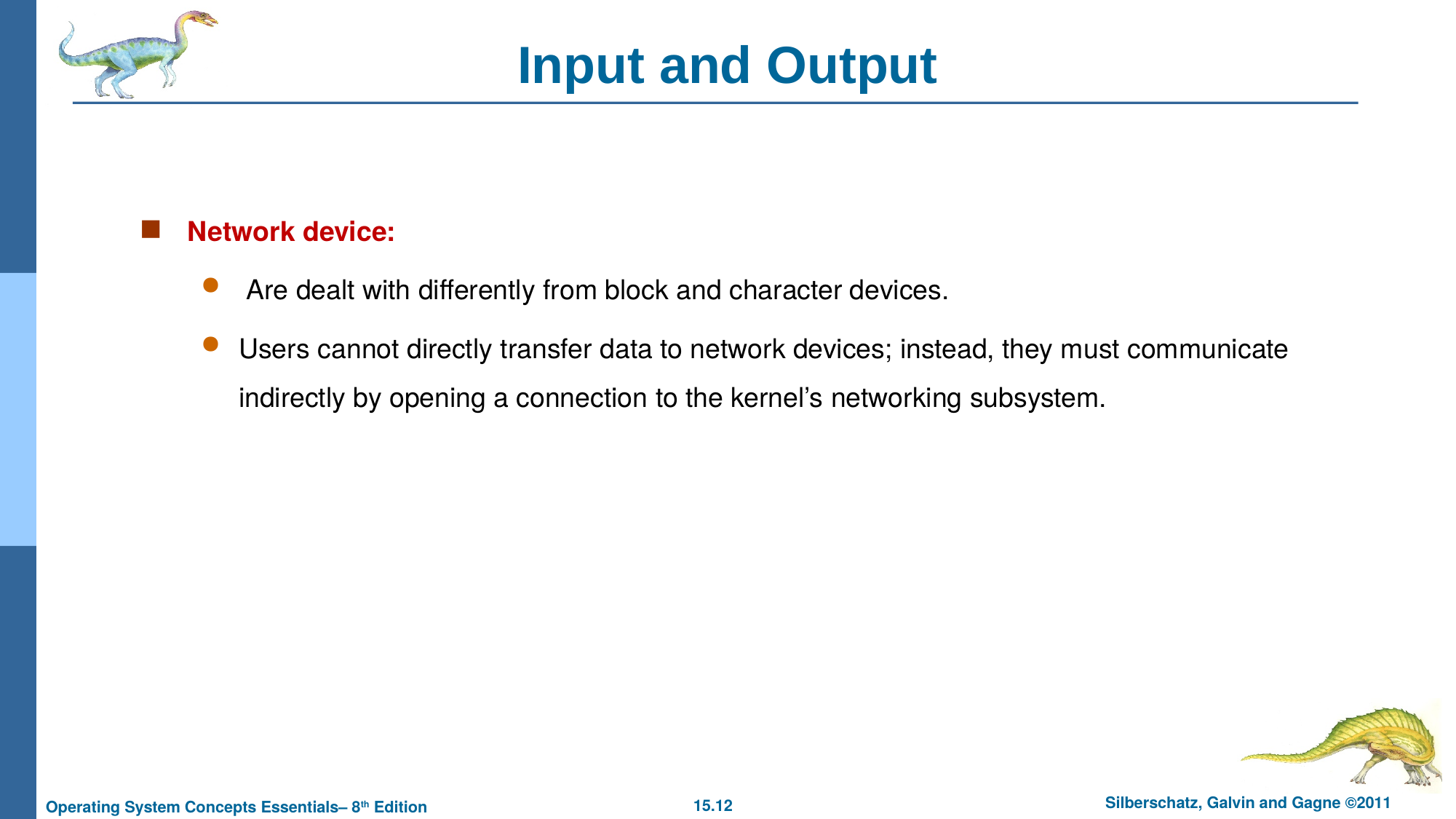

# Input and Output

Network device:
 Are dealt with differently from block and character devices.
Users cannot directly transfer data to network devices; instead, they must communicate indirectly by opening a connection to the kernel’s networking subsystem.